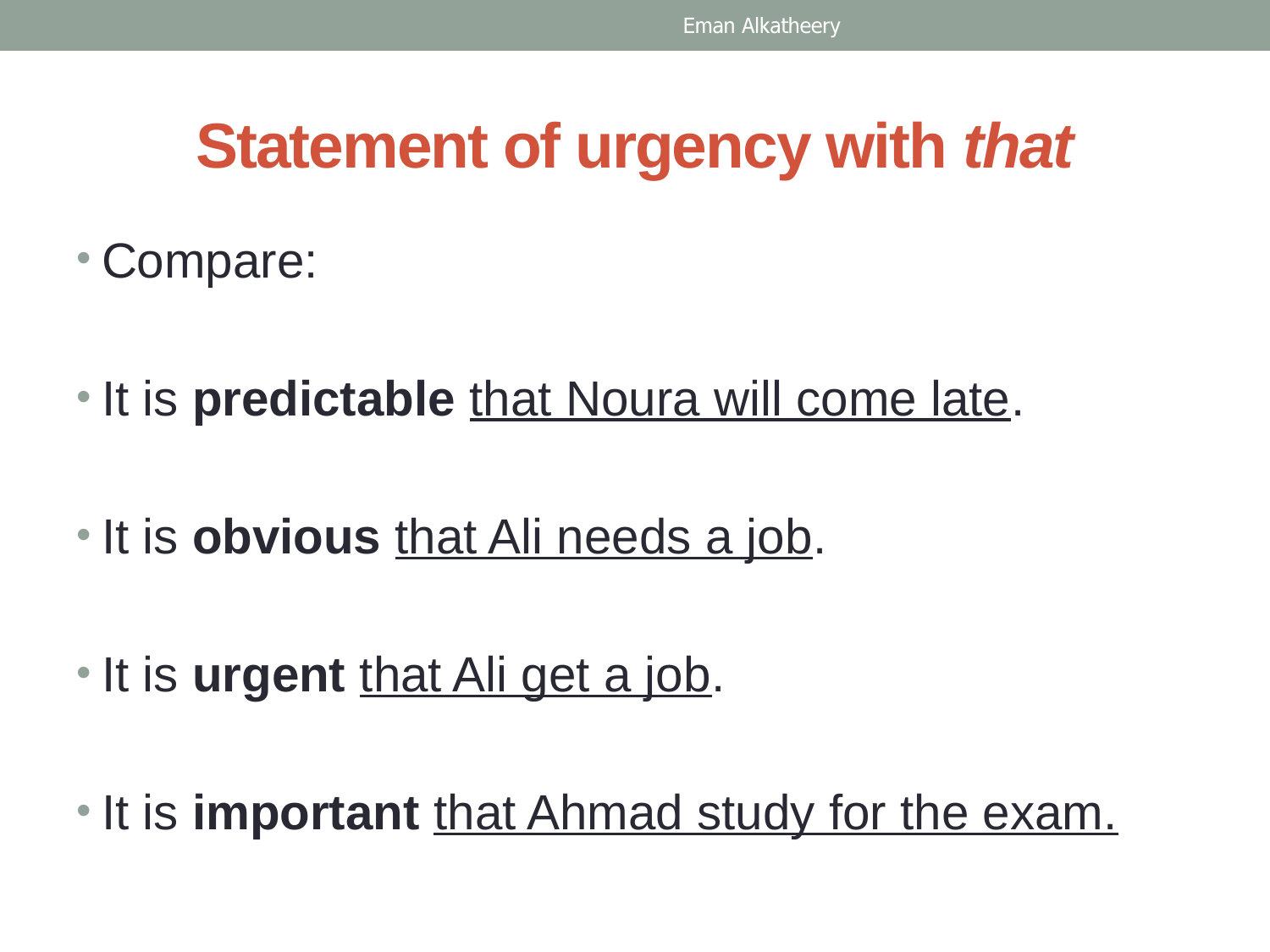

Eman Alkatheery
# Statement of urgency with that
Compare:

It is predictable that Noura will come late.

It is obvious that Ali needs a job.

It is urgent that Ali get a job.

It is important that Ahmad study for the exam.